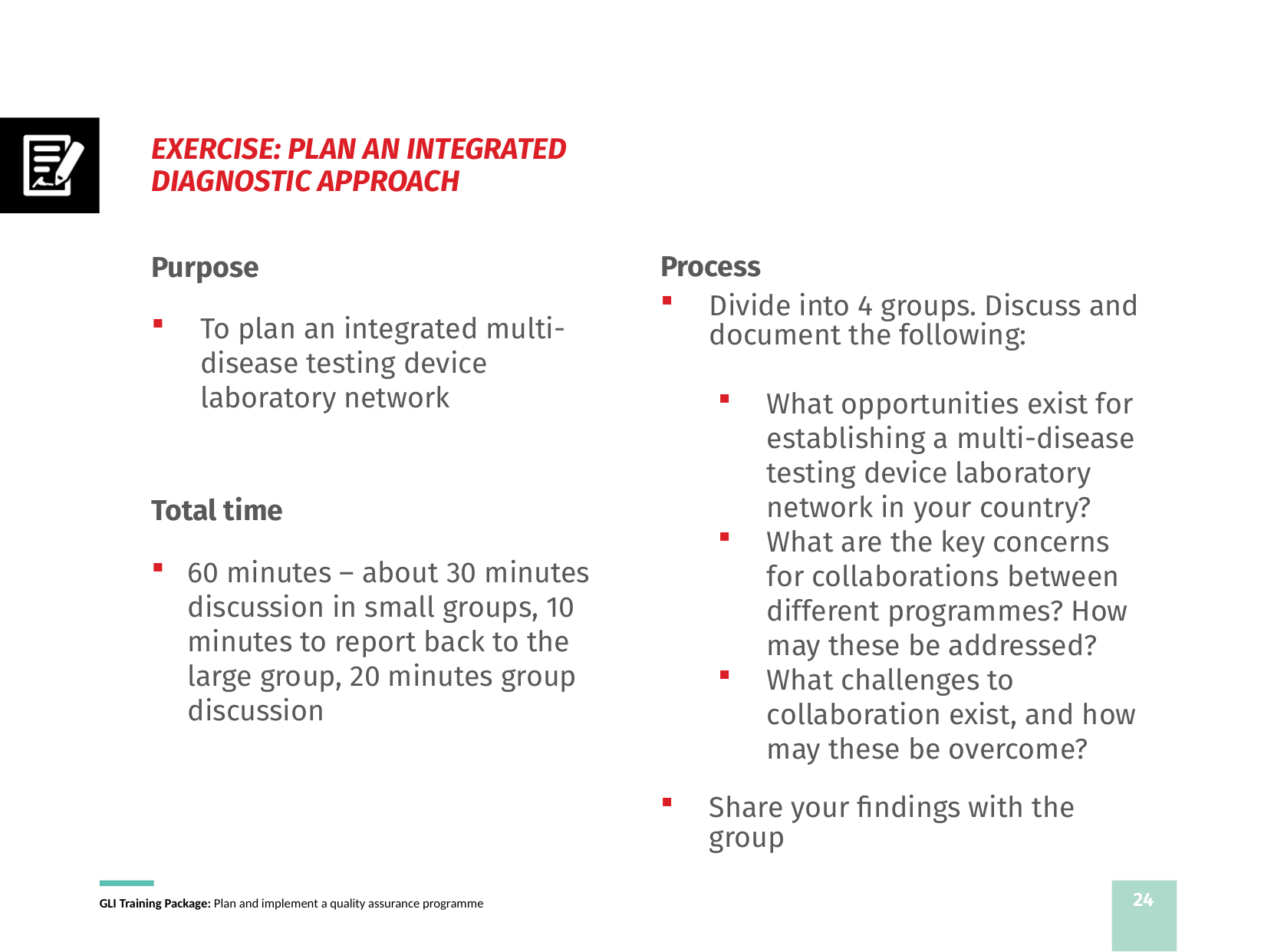

# EXERCISE: PLAN AN INTEGRATED DIAGNOSTIC APPROACH
Process
Divide into 4 groups. Discuss and document the following:

What opportunities exist for establishing a multi-disease testing device laboratory network in your country?
What are the key concerns for collaborations between different programmes? How may these be addressed?
What challenges to collaboration exist, and how may these be overcome?

Share your findings with the group
Purpose
To plan an integrated multi-disease testing device laboratory network

Total time
60 minutes – about 30 minutes discussion in small groups, 10 minutes to report back to the large group, 20 minutes group discussion